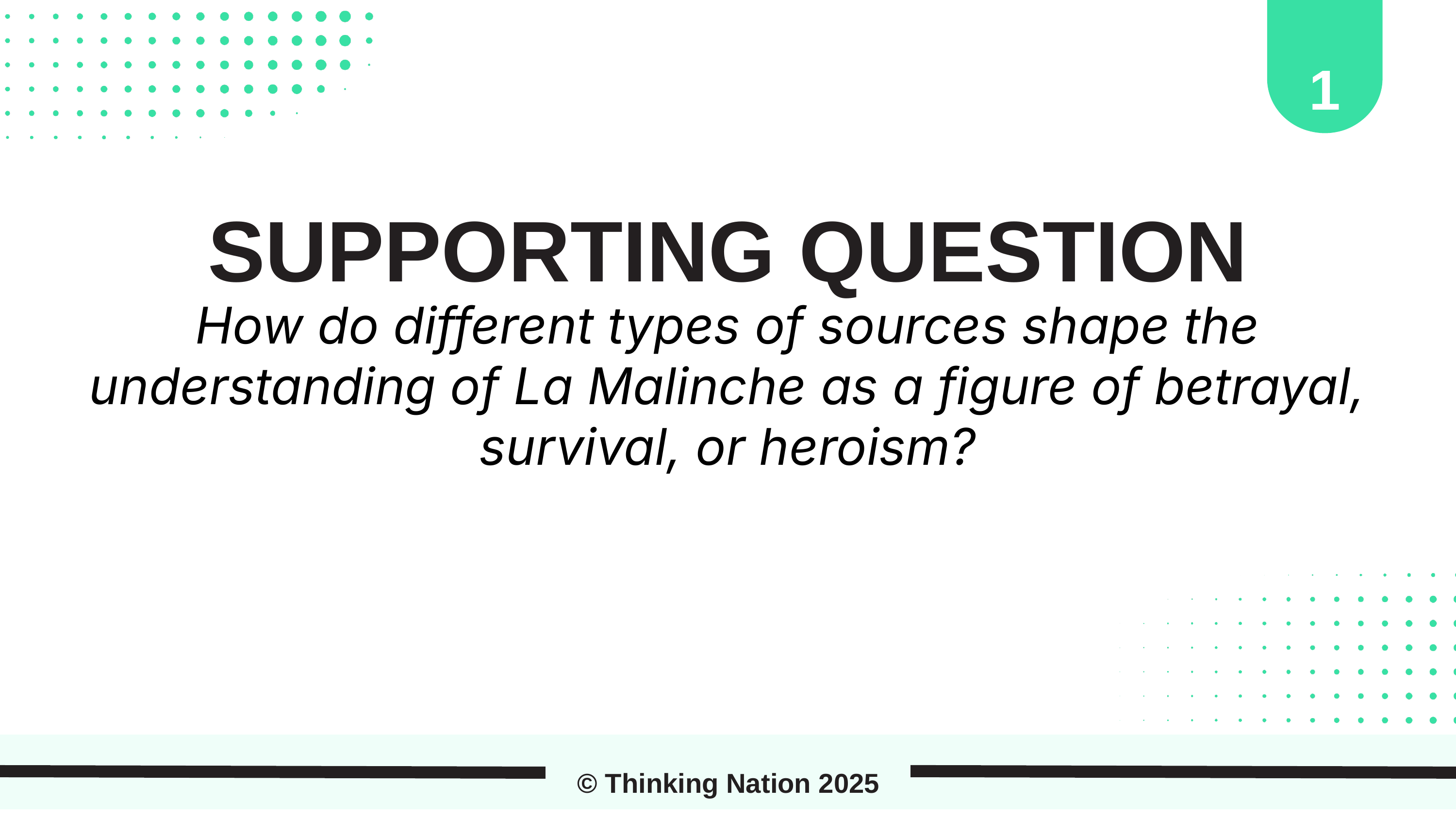

1
SUPPORTING QUESTION
How do different types of sources shape the understanding of La Malinche as a figure of betrayal, survival, or heroism?

© Thinking Nation 2025